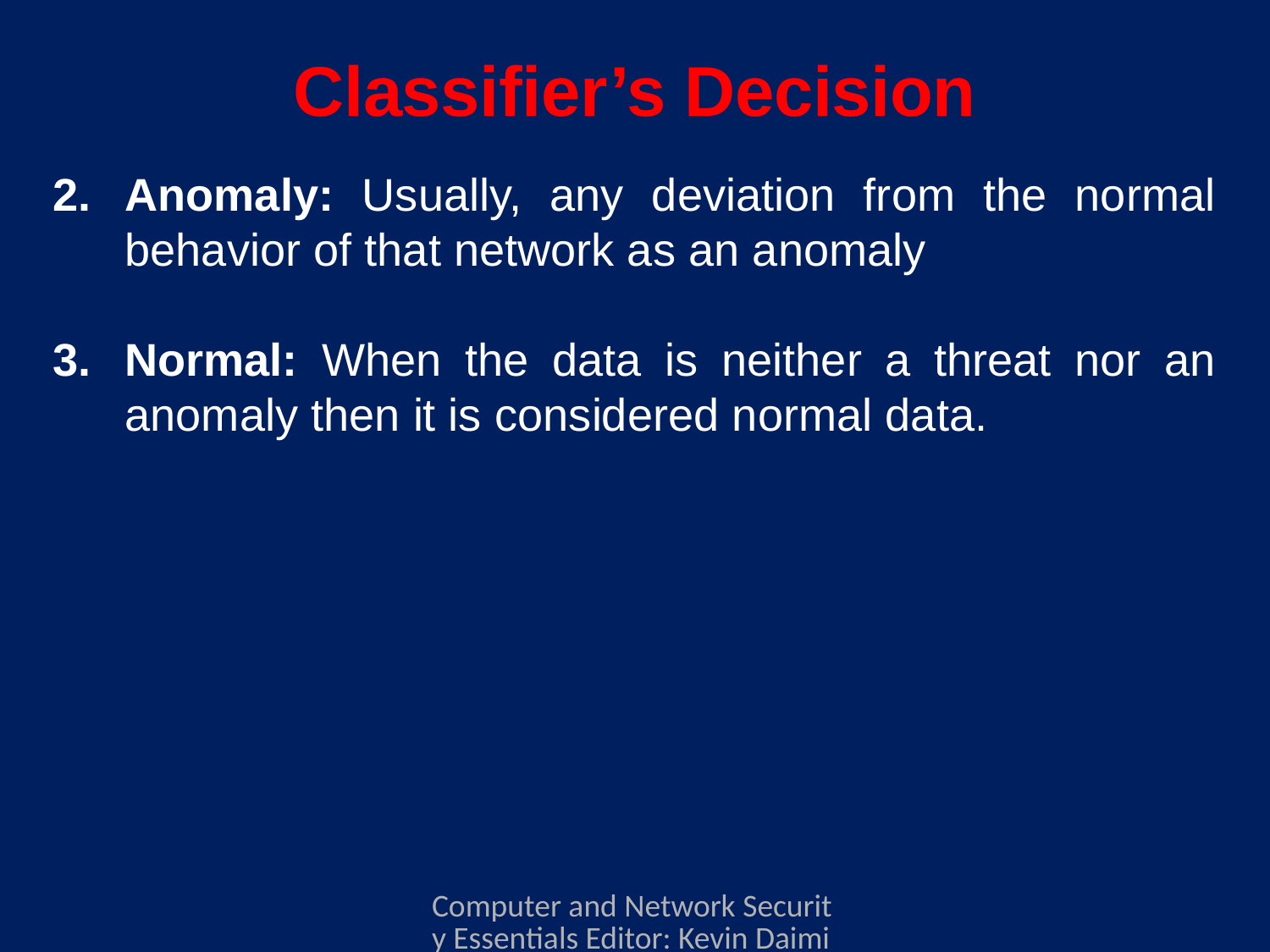

# Classifier’s Decision
Anomaly: Usually, any deviation from the normal behavior of that network as an anomaly

Normal: When the data is neither a threat nor an anomaly then it is considered normal data.
Computer and Network Security Essentials Editor: Kevin Daimi Associate Editors: Guillermo Francia, Levent Ertaul, Luis H. Encinas, Eman El-Sheikh Published by Springer